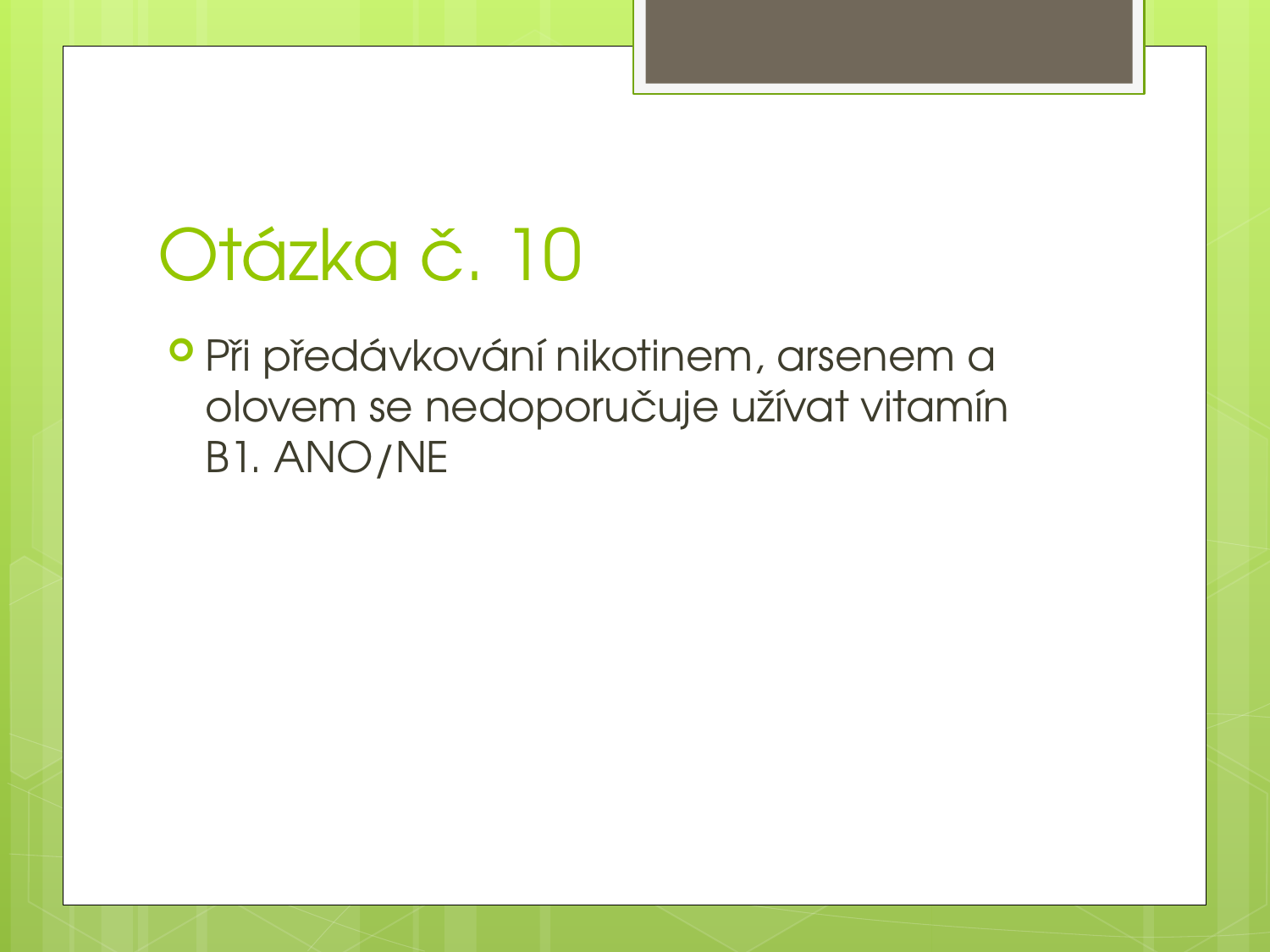

# Otázka č. 10
Při předávkování nikotinem, arsenem a olovem se nedoporučuje užívat vitamín B1. ANO/NE